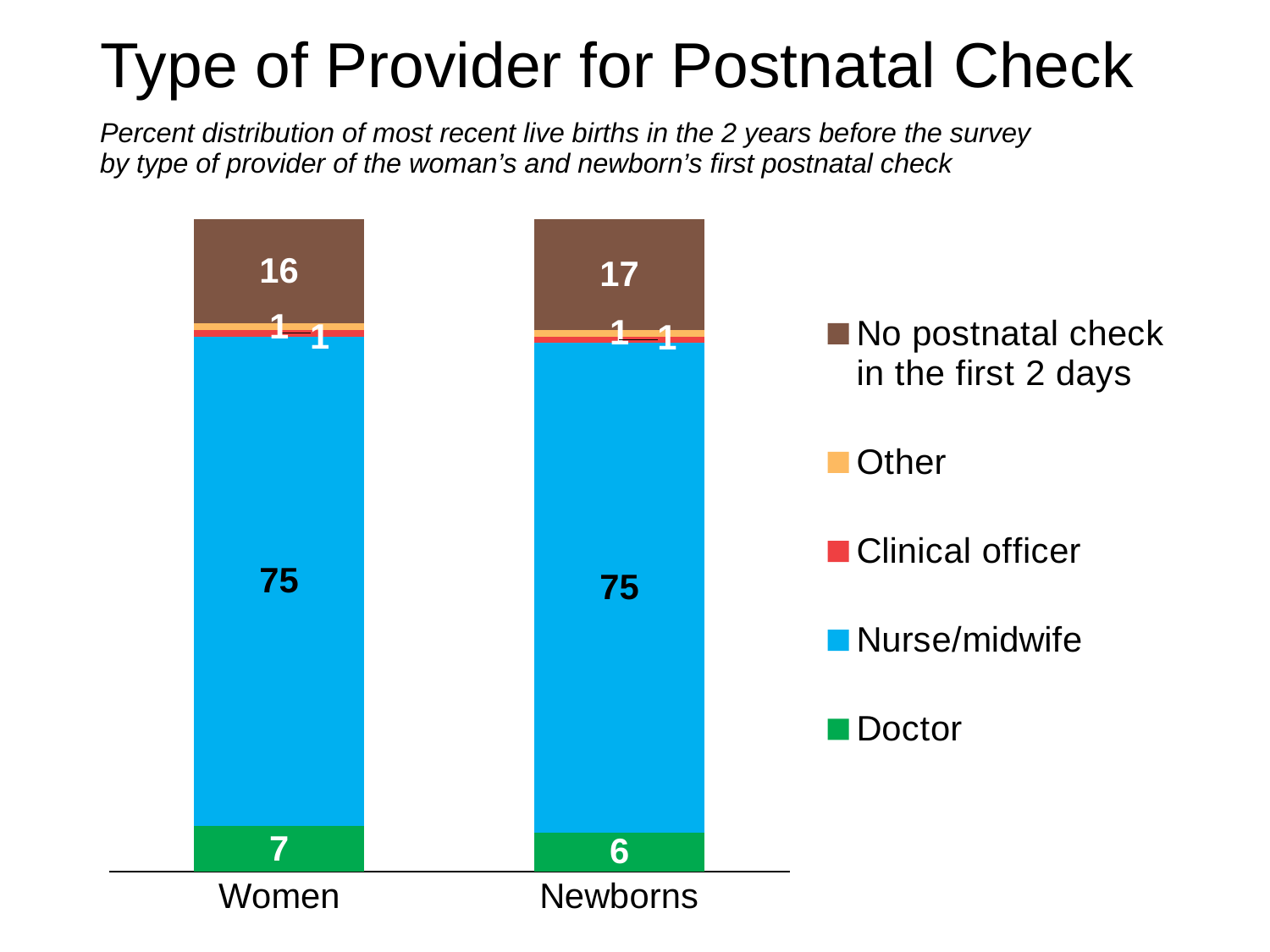

# Type of Provider for Postnatal Check
Percent distribution of most recent live births in the 2 years before the survey
by type of provider of the woman’s and newborn’s first postnatal check

### Chart

| Category | Doctor | Nurse/midwife | Clinical officer | Other | No postnatal check in the first 2 days |
|---|---|---|---|---|---|
| Women | 7.0 | 75.0 | 1.0 | 1.0 | 16.0 |
| Newborns | 6.0 | 75.0 | 1.0 | 1.0 | 17.0 |